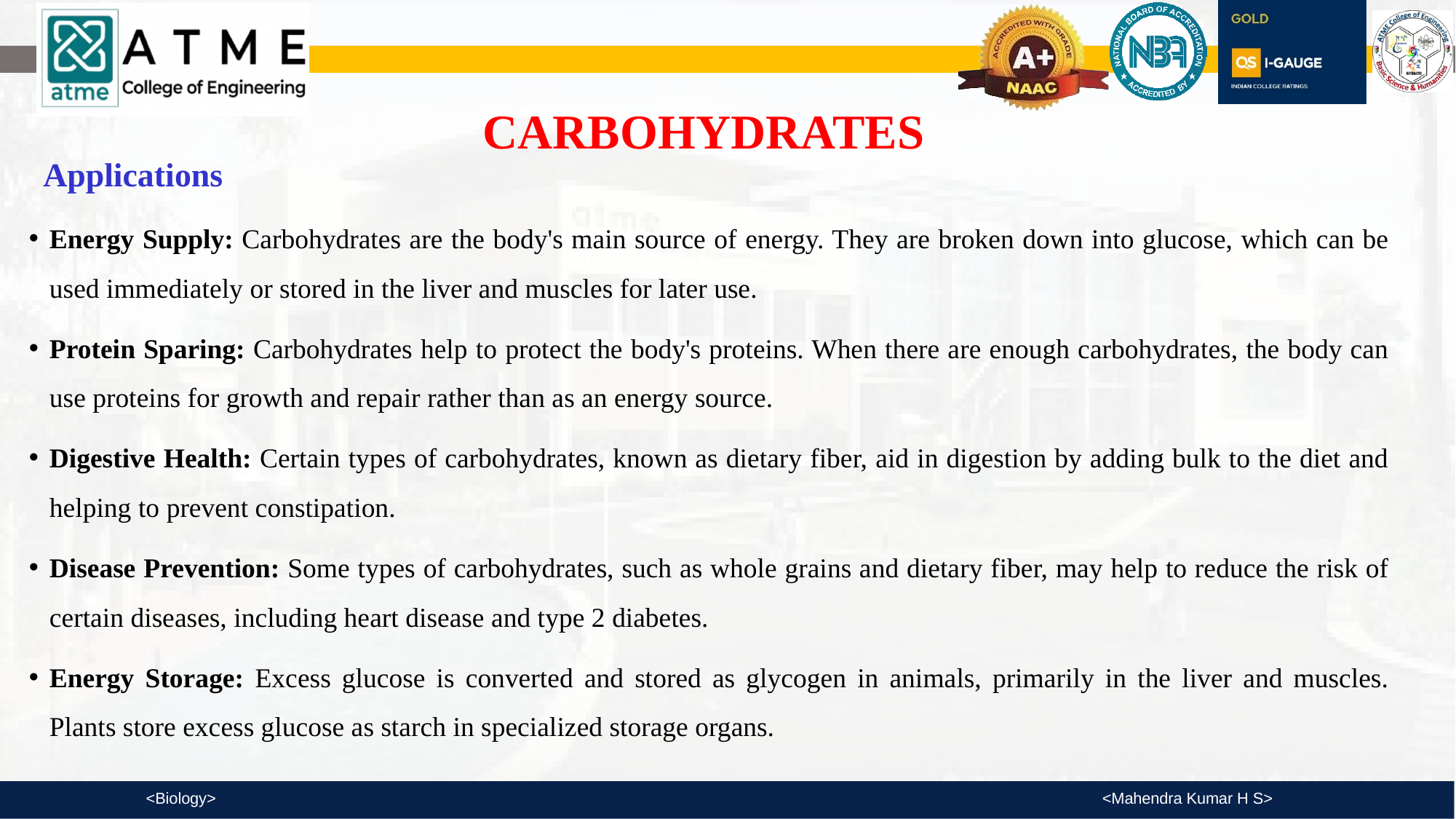

CARBOHYDRATES
Applications
Energy Supply: Carbohydrates are the body's main source of energy. They are broken down into glucose, which can be used immediately or stored in the liver and muscles for later use.
Protein Sparing: Carbohydrates help to protect the body's proteins. When there are enough carbohydrates, the body can use proteins for growth and repair rather than as an energy source.
Digestive Health: Certain types of carbohydrates, known as dietary fiber, aid in digestion by adding bulk to the diet and helping to prevent constipation.
Disease Prevention: Some types of carbohydrates, such as whole grains and dietary fiber, may help to reduce the risk of certain diseases, including heart disease and type 2 diabetes.
Energy Storage: Excess glucose is converted and stored as glycogen in animals, primarily in the liver and muscles. Plants store excess glucose as starch in specialized storage organs.